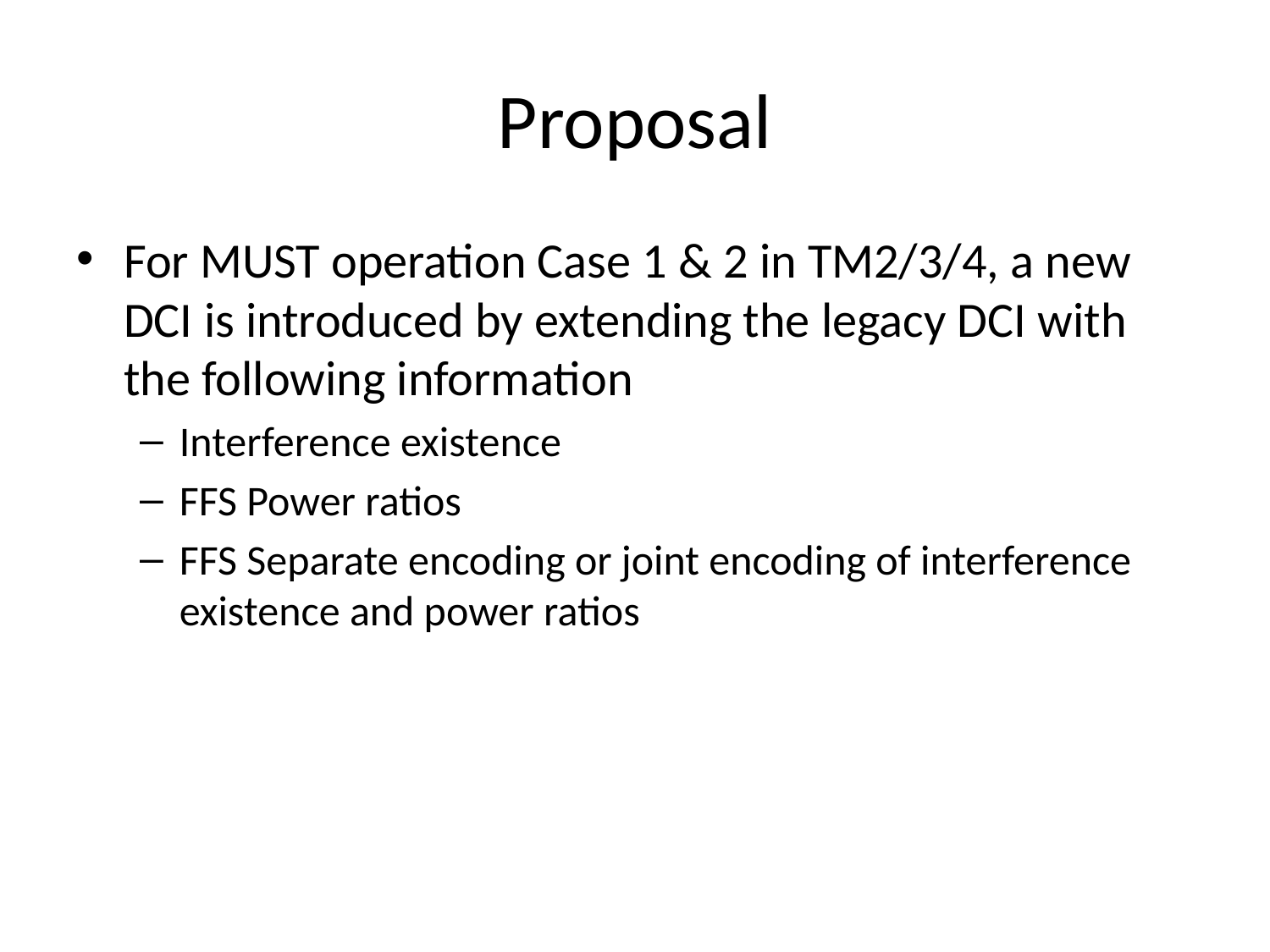

# Proposal
For MUST operation Case 1 & 2 in TM2/3/4, a new DCI is introduced by extending the legacy DCI with the following information
Interference existence
FFS Power ratios
FFS Separate encoding or joint encoding of interference existence and power ratios